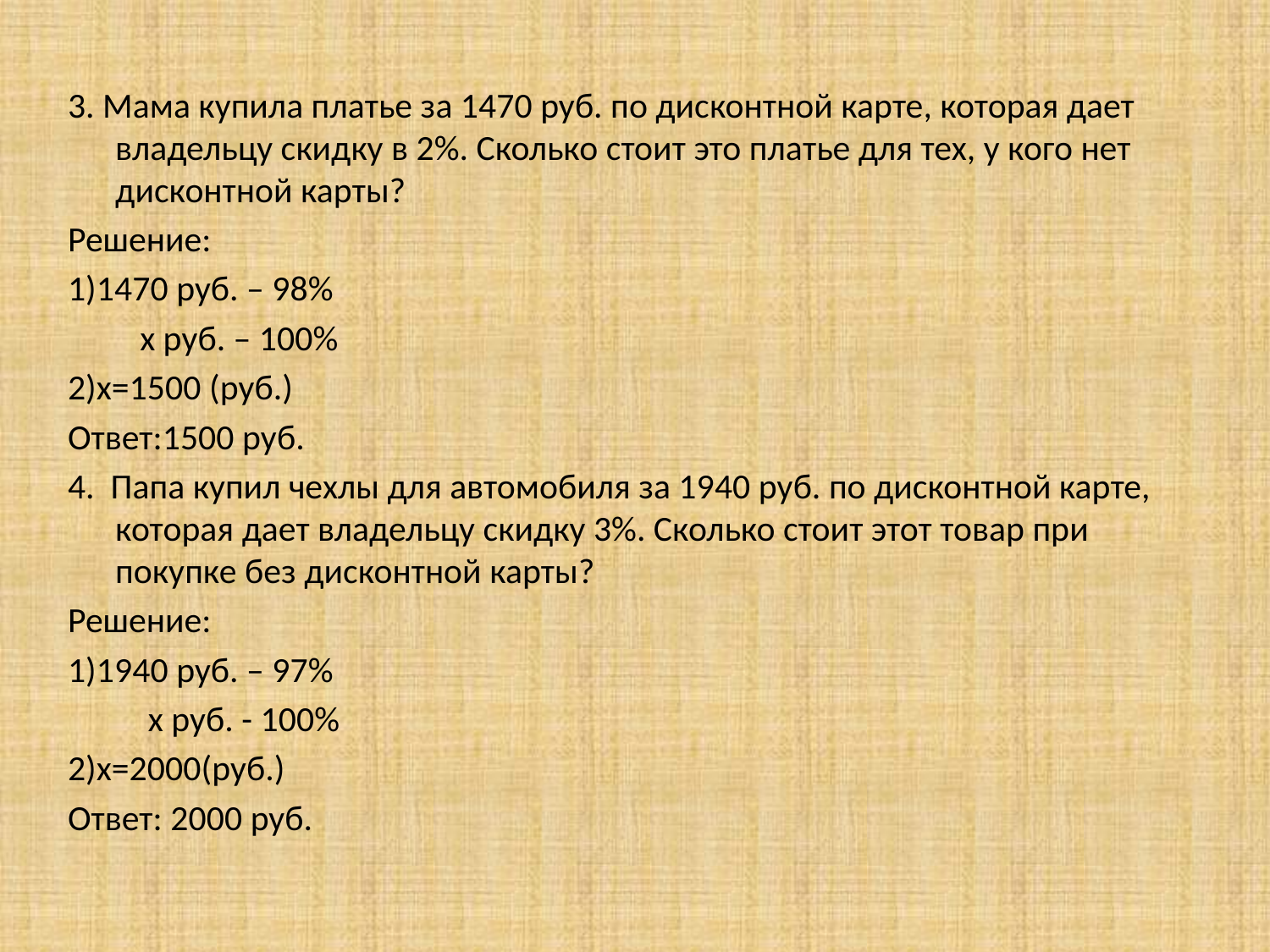

3. Мама купила платье за 1470 руб. по дисконтной карте, которая дает владельцу скидку в 2%. Сколько стоит это платье для тех, у кого нет дисконтной карты?
Решение:
1)1470 руб. – 98%
         x руб. – 100%
2)x=1500 (руб.)
Ответ:1500 руб.
4.  Папа купил чехлы для автомобиля за 1940 руб. по дисконтной карте, которая дает владельцу скидку 3%. Сколько стоит этот товар при покупке без дисконтной карты?
Решение:
1)1940 руб. – 97%
          x руб. - 100%
2)x=2000(руб.)
Ответ: 2000 руб.